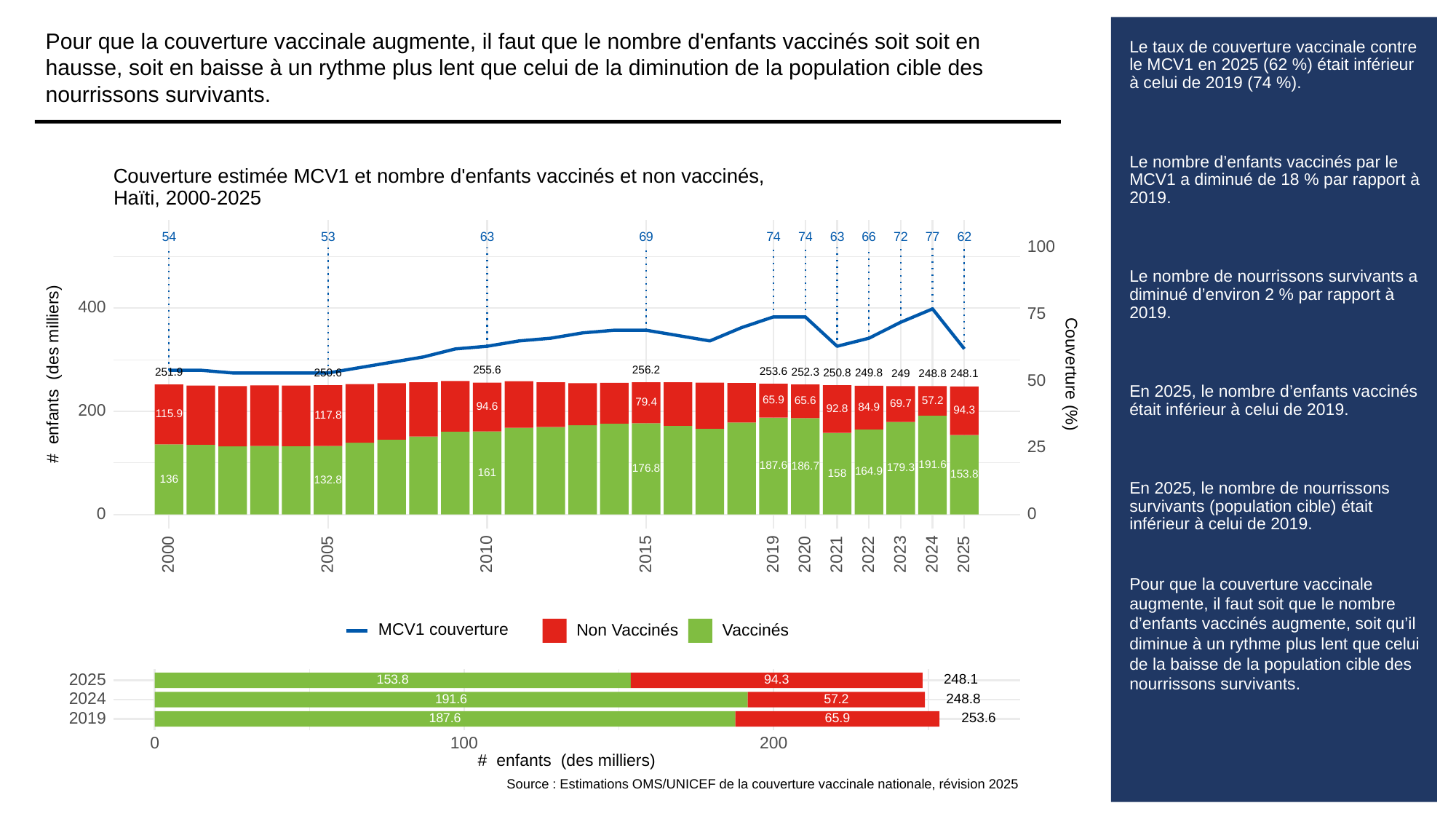

Pour que la couverture vaccinale augmente, il faut que le nombre d'enfants vaccinés soit soit en hausse, soit en baisse à un rythme plus lent que celui de la diminution de la population cible des nourrissons survivants.
# Le taux de couverture vaccinale contre le MCV1 en 2025 (62 %) était inférieur à celui de 2019 (74 %).

Le nombre d’enfants vaccinés par le MCV1 a diminué de 18 % par rapport à 2019.

Le nombre de nourrissons survivants a diminué d’environ 2 % par rapport à 2019.

En 2025, le nombre d’enfants vaccinés était inférieur à celui de 2019.

En 2025, le nombre de nourrissons survivants (population cible) était inférieur à celui de 2019.

Pour que la couverture vaccinale augmente, il faut soit que le nombre d’enfants vaccinés augmente, soit qu’il diminue à un rythme plus lent que celui de la baisse de la population cible des nourrissons survivants.

Couverture estimée MCV1 et nombre d'enfants vaccinés et non vaccinés,
Haïti, 2000-2025

53
63
63
69
66
62
54
72
74
74
77
100

400

75

256.2
255.6
#  enfants  (des milliers)
Couverture (%)
253.6
252.3
251.9
250.8
250.6
249.8
249
248.8
248.1
50

65.9
57.2
65.6
79.4
69.7
94.6
84.9
92.8
200
94.3
115.9

117.8

25

191.6
187.6
186.7

179.3
176.8
164.9
161
158
153.8
136
132.8
0
0

2023
2000
2005
2010
2015
2019
2020
2021
2022
2024
2025

MCV1 couverture
Non Vaccinés
Vaccinés

2025
248.1
153.8
94.3

2024
248.8
191.6
57.2

2019
253.6
187.6
65.9

0
100
200
#  enfants  (des milliers)
Source : Estimations OMS/UNICEF de la couverture vaccinale nationale, révision 2025